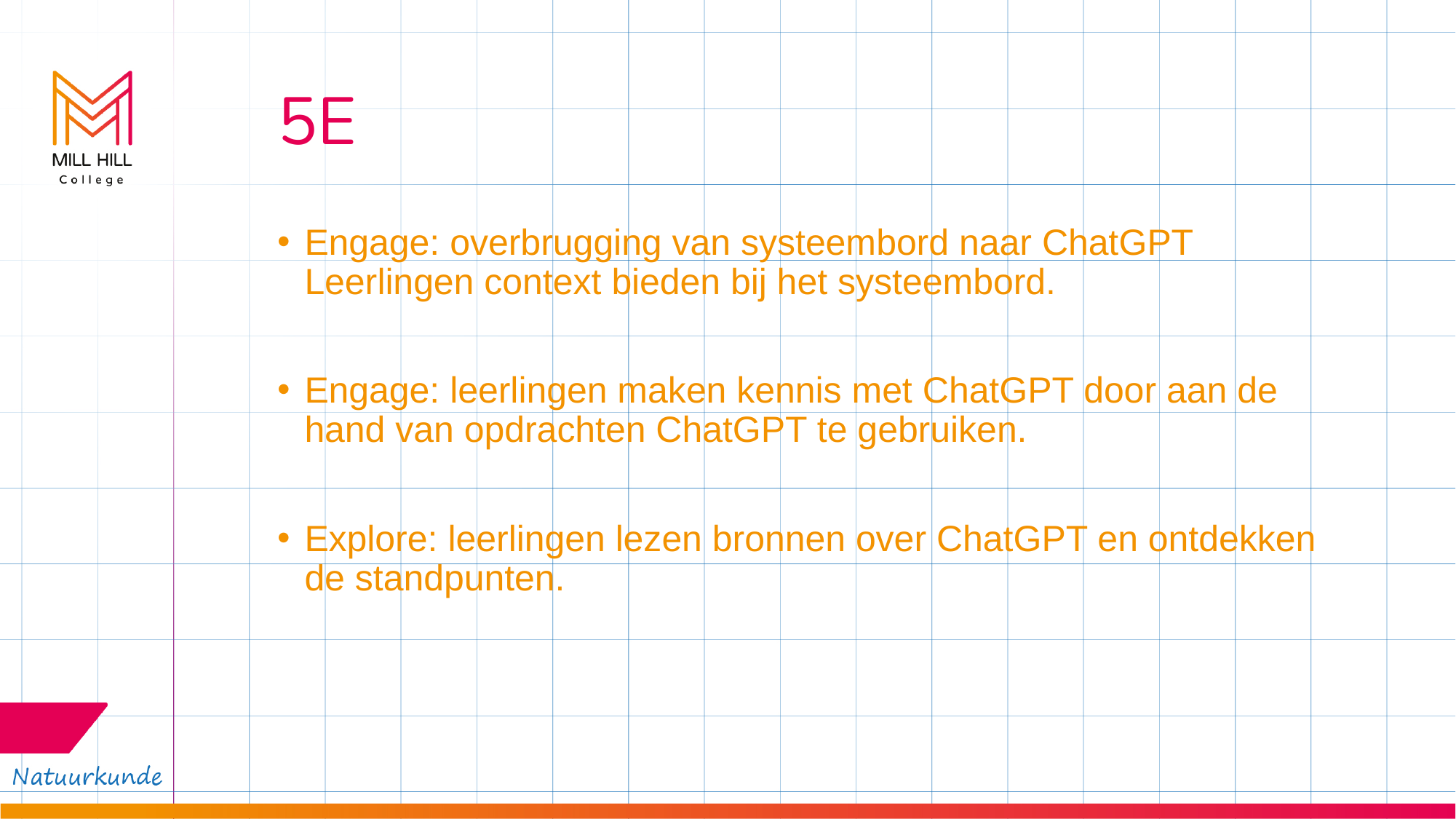

# 5E
Engage: overbrugging van systeembord naar ChatGPT
Leerlingen context bieden bij het systeembord.

Engage: leerlingen maken kennis met ChatGPT door aan de hand van opdrachten ChatGPT te gebruiken.

Explore: leerlingen lezen bronnen over ChatGPT en ontdekken de standpunten.